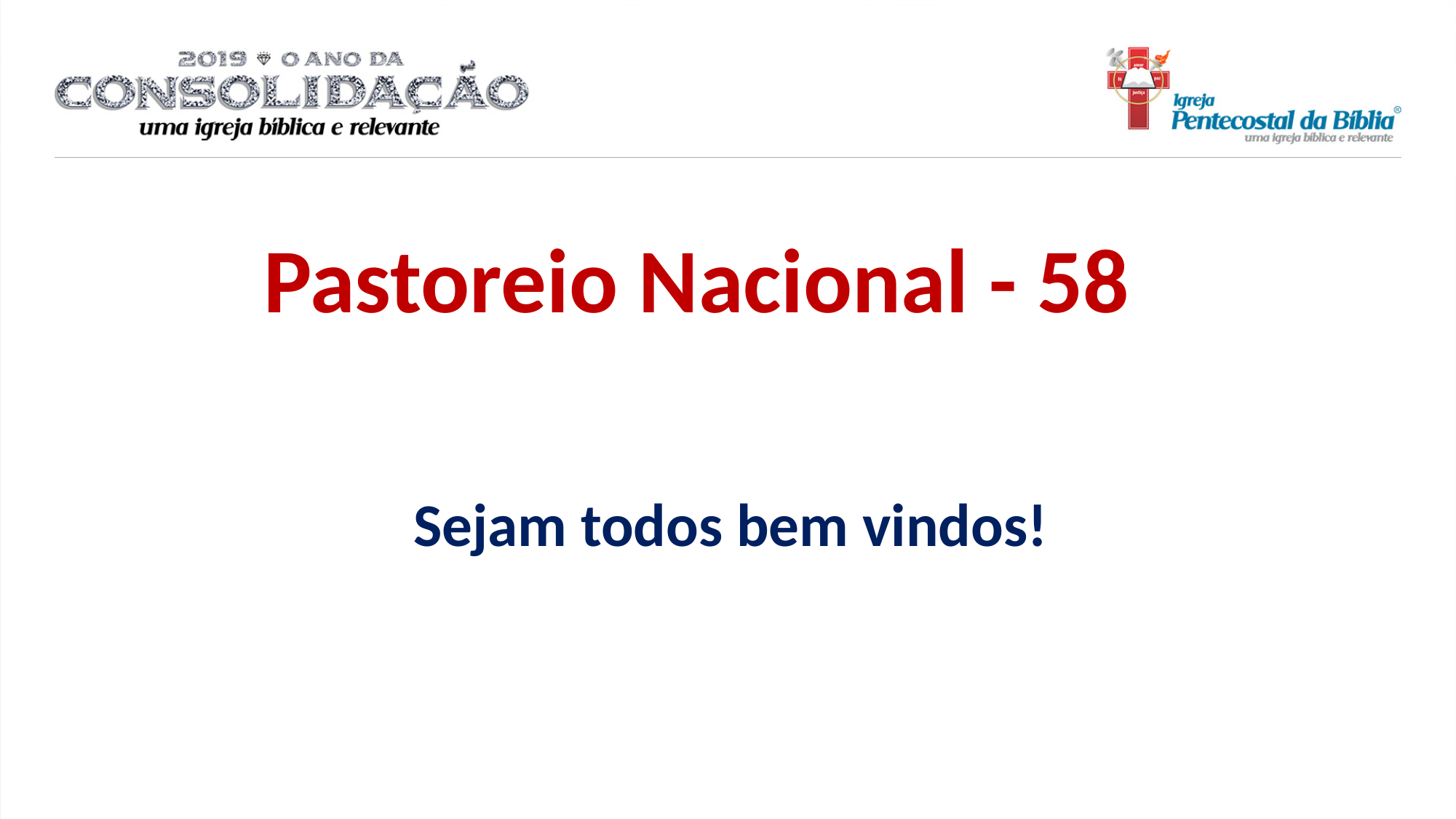

# Pastoreio Nacional - 58

Sejam todos bem vindos!